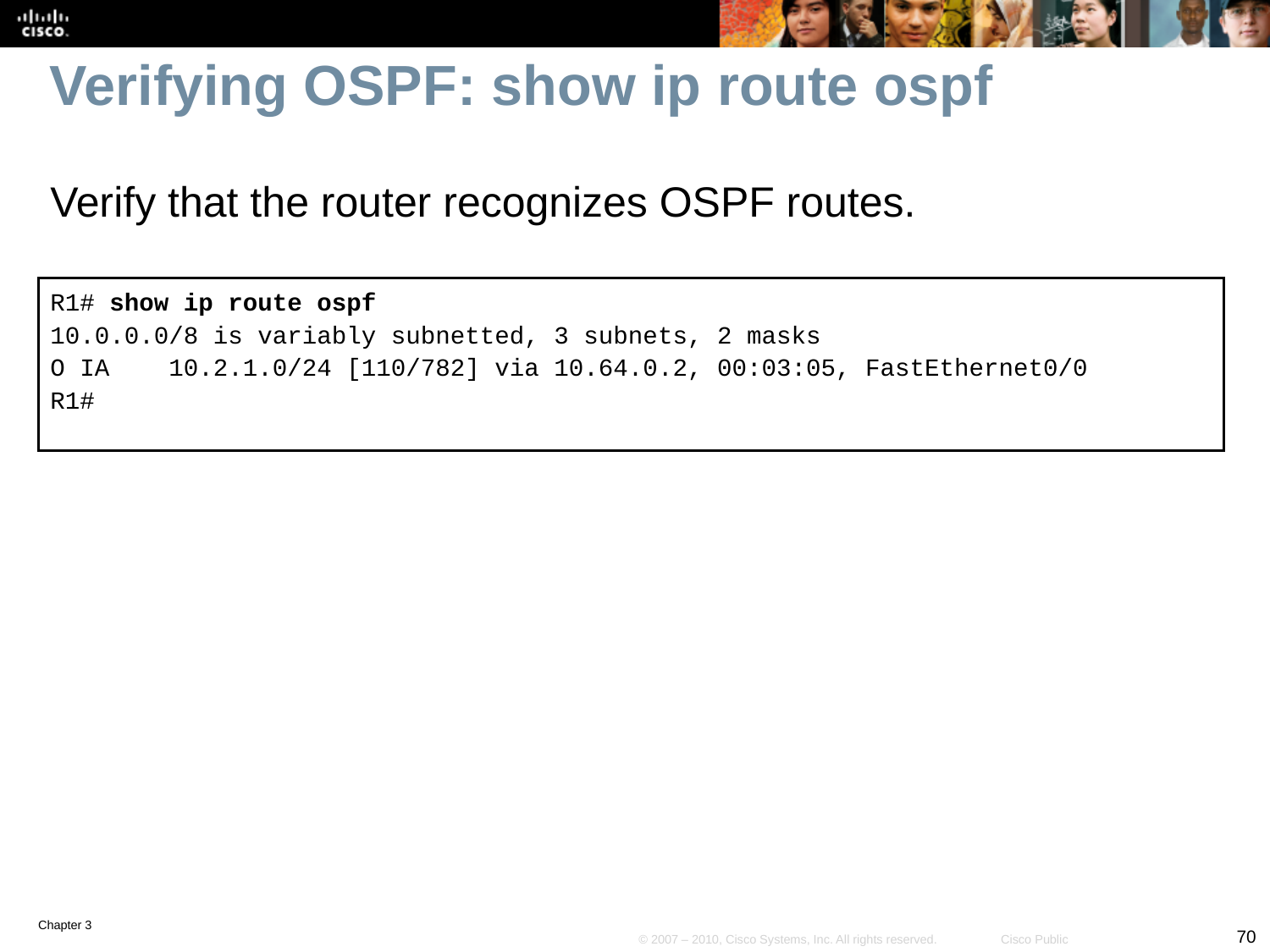

# Verifying OSPF: show ip route ospf
Verify that the router recognizes OSPF routes.

R1# show ip route ospf
10.0.0.0/8 is variably subnetted, 3 subnets, 2 masks
O IA    10.2.1.0/24 [110/782] via 10.64.0.2, 00:03:05, FastEthernet0/0
R1#